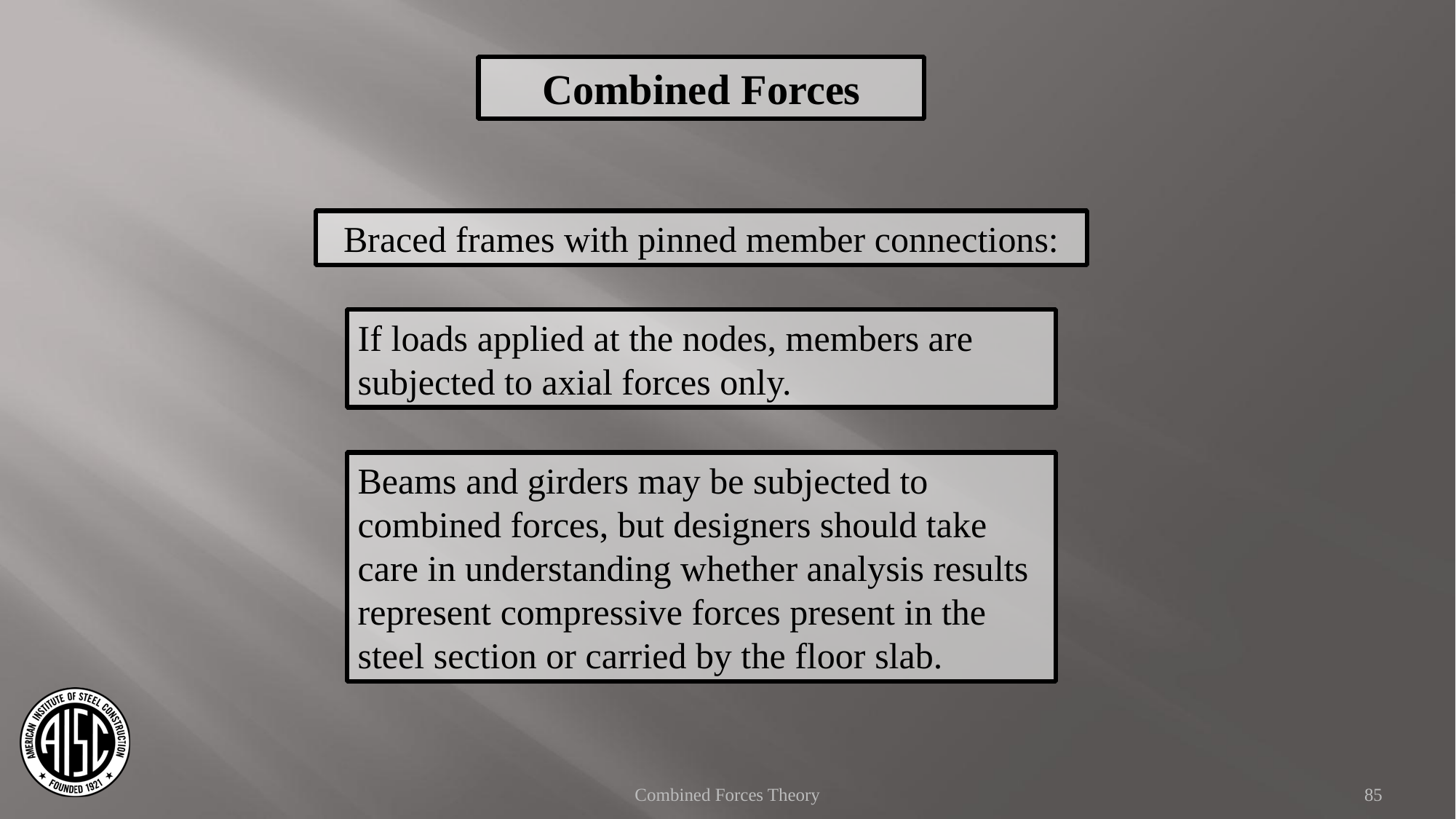

Combined Forces
Braced frames with pinned member connections:
If loads applied at the nodes, members are subjected to axial forces only.
Beams and girders may be subjected to combined forces, but designers should take care in understanding whether analysis results represent compressive forces present in the steel section or carried by the floor slab.
Combined Forces Theory
85